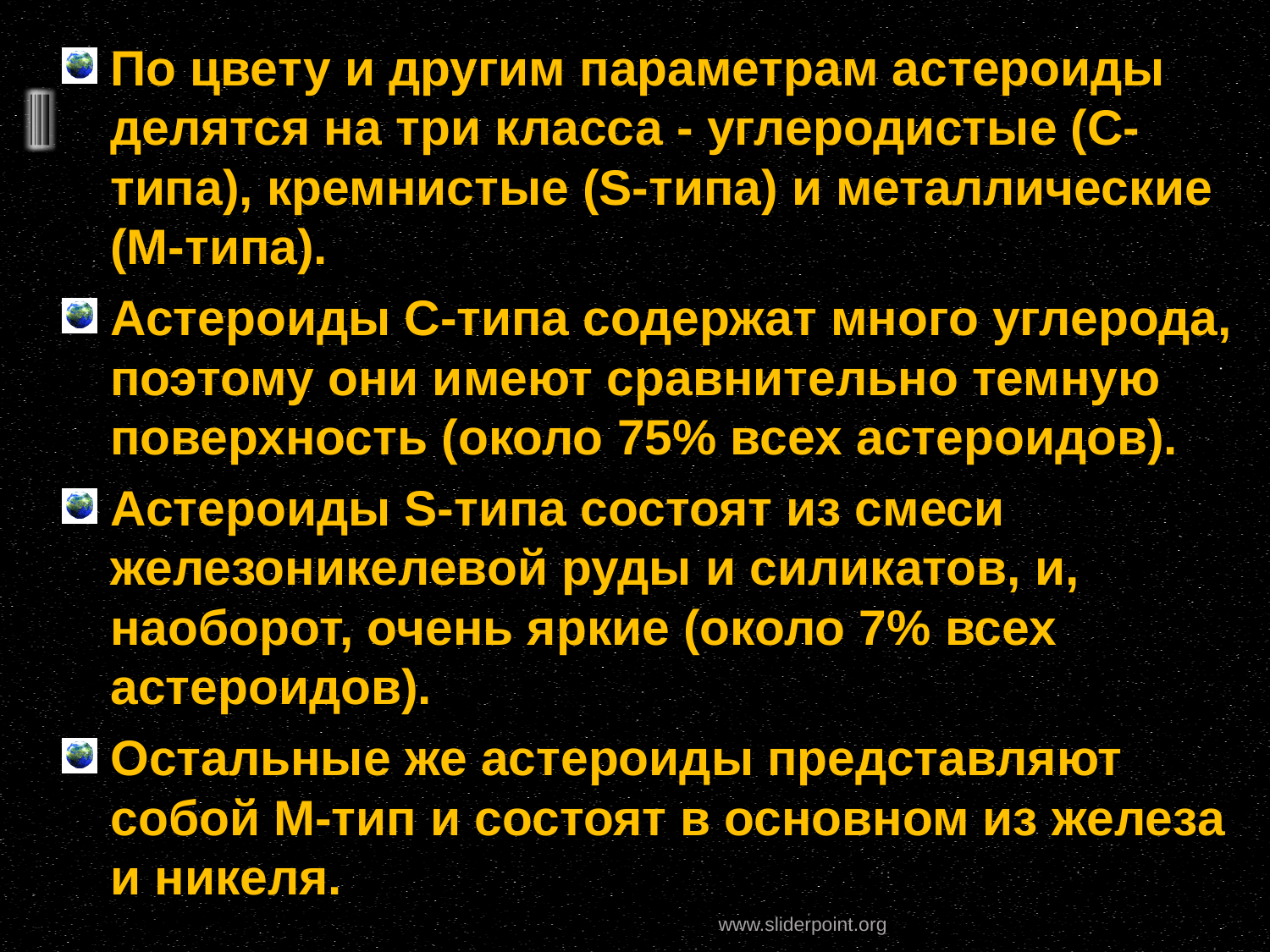

По цвету и другим параметрам астероиды делятся на три класса - углеродистые (C-типа), кремнистые (S-типа) и металлические (M-типа).
Астероиды C-типа содержат много углерода, поэтому они имеют сравнительно темную поверхность (около 75% всех астероидов).
Астероиды S-типа состоят из смеси железоникелевой руды и силикатов, и, наоборот, очень яркие (около 7% всех астероидов).
Остальные же астероиды представляют собой M-тип и состоят в основном из железа и никеля.

www.sliderpoint.org